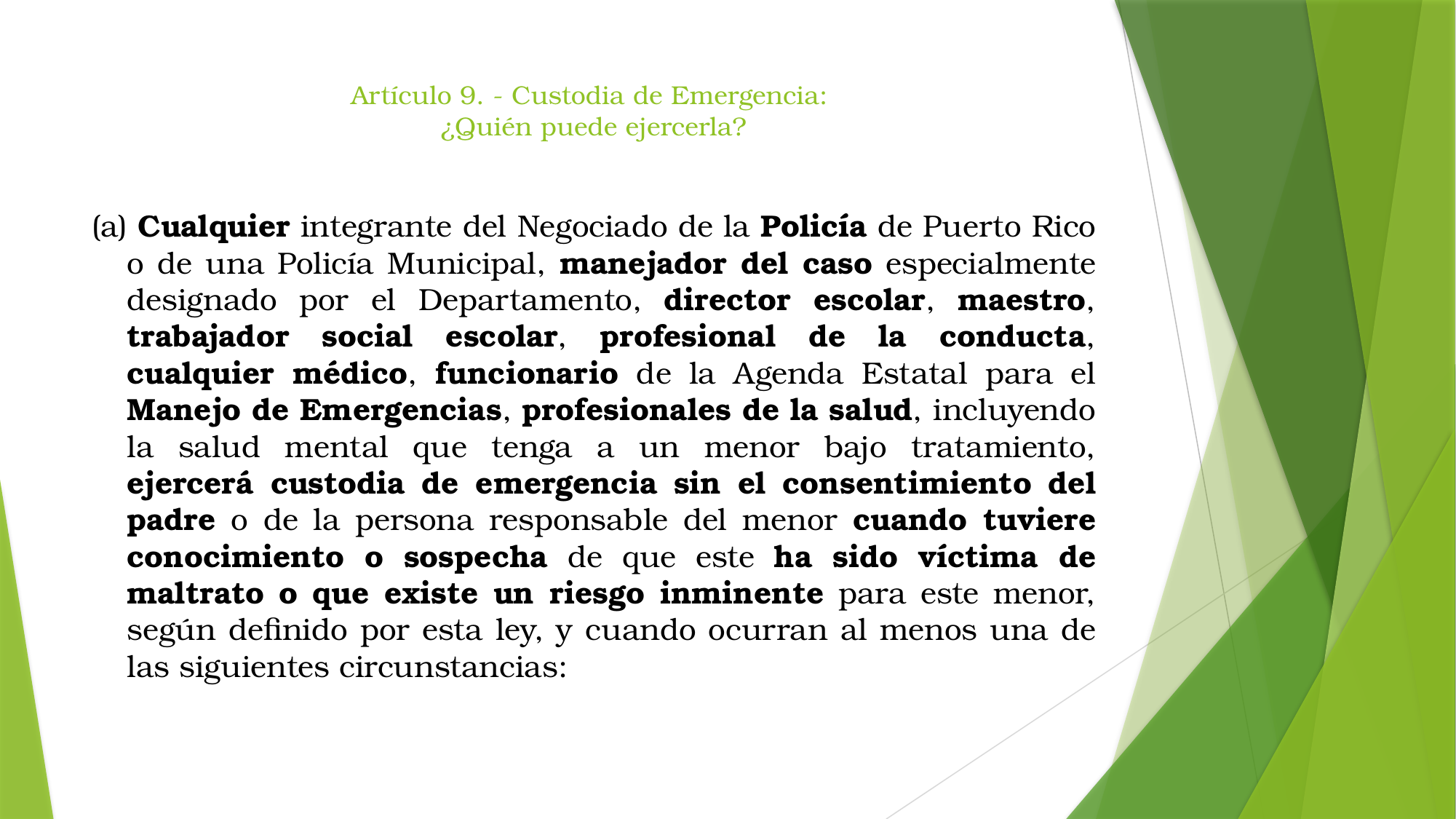

# Artículo 9. - Custodia de Emergencia: ¿Quién puede ejercerla?
(a) Cualquier integrante del Negociado de la Policía de Puerto Rico o de una Policía Municipal, manejador del caso especialmente designado por el Departamento, director escolar, maestro, trabajador social escolar, profesional de la conducta, cualquier médico, funcionario de la Agenda Estatal para el Manejo de Emergencias, profesionales de la salud, incluyendo la salud mental que tenga a un menor bajo tratamiento, ejercerá custodia de emergencia sin el consentimiento del padre o de la persona responsable del menor cuando tuviere conocimiento o sospecha de que este ha sido víctima de maltrato o que existe un riesgo inminente para este menor, según definido por esta ley, y cuando ocurran al menos una de las siguientes circunstancias: